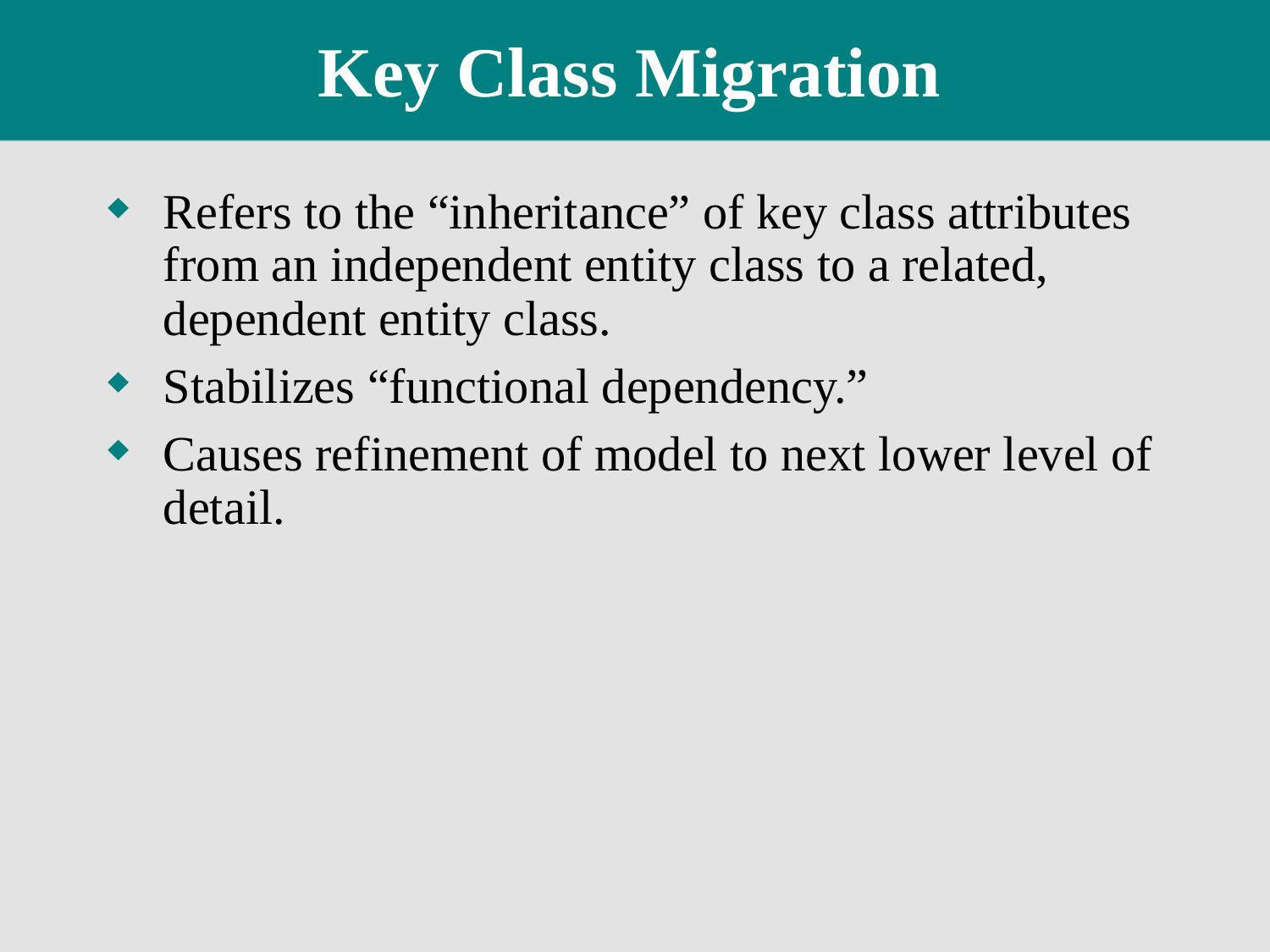

# Key Class Migration
Refers to the “inheritance” of key class attributes from an independent entity class to a related, dependent entity class.
Stabilizes “functional dependency.”
Causes refinement of model to next lower level of detail.